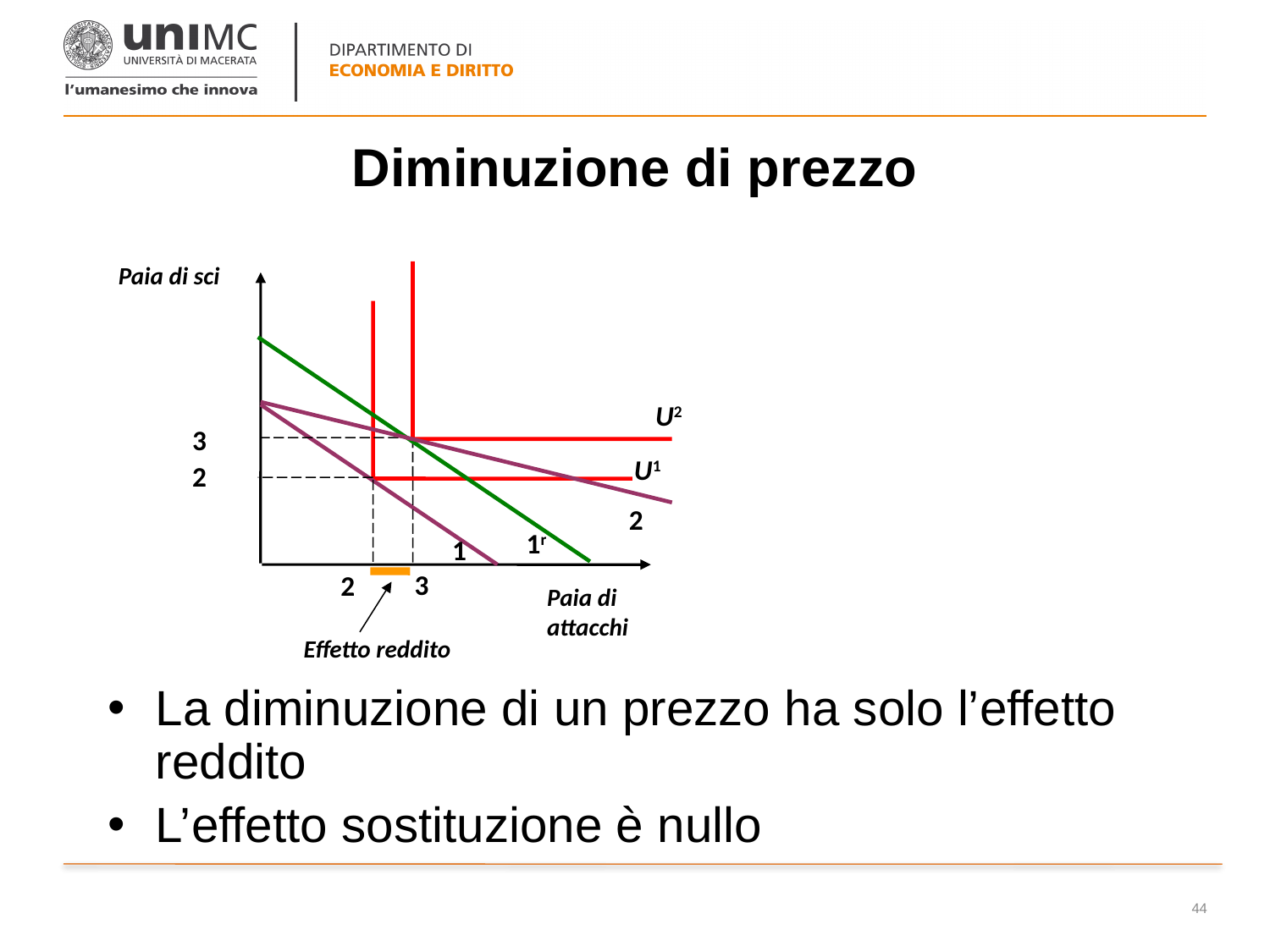

# Diminuzione di prezzo
Paia di sci

U1
2

1
2

Paia di
attacchi

U2
3

3
1r

2

Effetto reddito
La diminuzione di un prezzo ha solo l’effetto reddito
L’effetto sostituzione è nullo
44